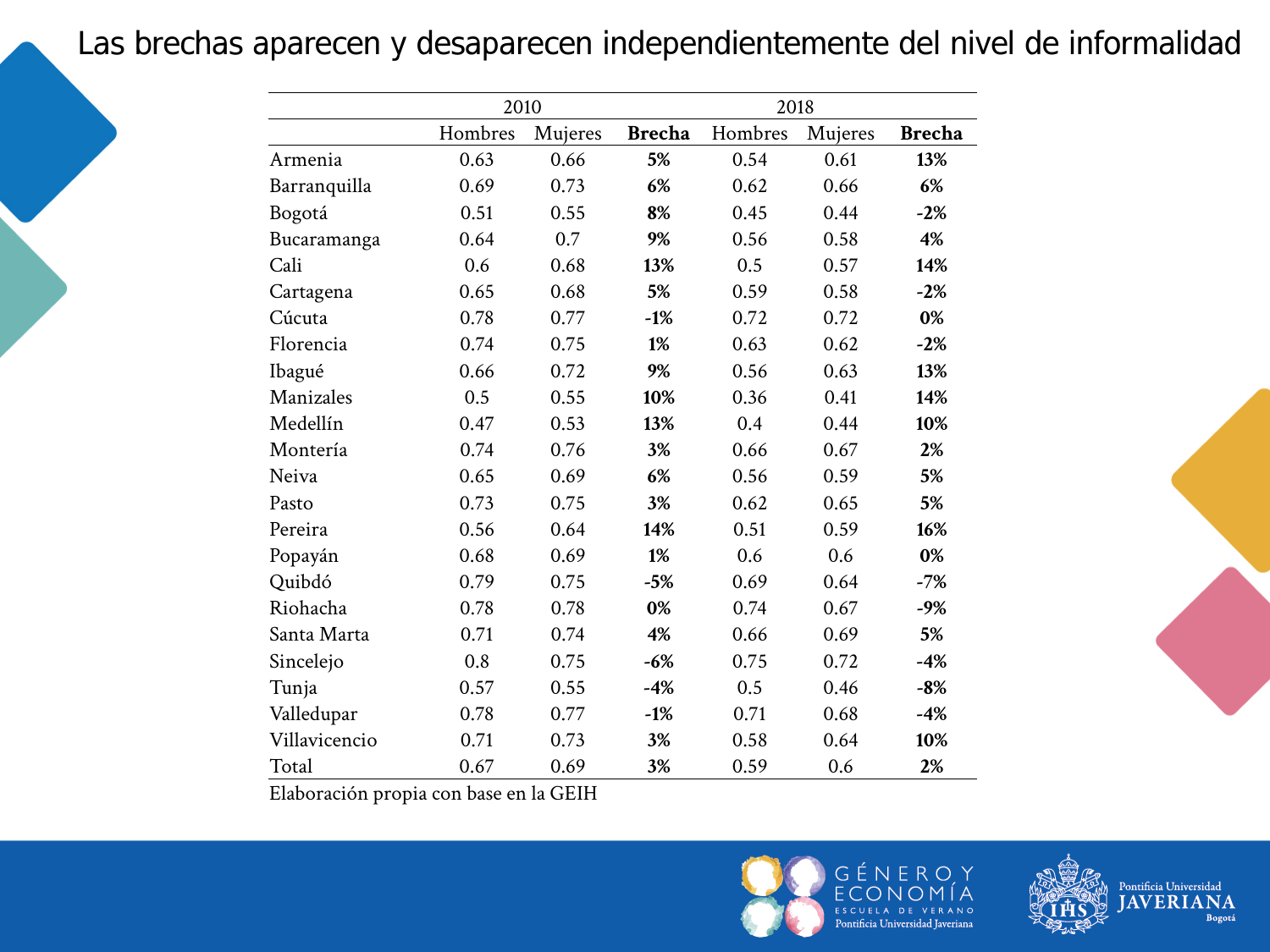

Las brechas aparecen y desaparecen independientemente del nivel de informalidad
|  | 2010 |  |  | 2018 |  |  |
| --- | --- | --- | --- | --- | --- | --- |
|  | Hombres | Mujeres | Brecha | Hombres | Mujeres | Brecha |
| Armenia | 0.63 | 0.66 | 5% | 0.54 | 0.61 | 13% |
| Barranquilla | 0.69 | 0.73 | 6% | 0.62 | 0.66 | 6% |
| Bogotá | 0.51 | 0.55 | 8% | 0.45 | 0.44 | -2% |
| Bucaramanga | 0.64 | 0.7 | 9% | 0.56 | 0.58 | 4% |
| Cali | 0.6 | 0.68 | 13% | 0.5 | 0.57 | 14% |
| Cartagena | 0.65 | 0.68 | 5% | 0.59 | 0.58 | -2% |
| Cúcuta | 0.78 | 0.77 | -1% | 0.72 | 0.72 | 0% |
| Florencia | 0.74 | 0.75 | 1% | 0.63 | 0.62 | -2% |
| Ibagué | 0.66 | 0.72 | 9% | 0.56 | 0.63 | 13% |
| Manizales | 0.5 | 0.55 | 10% | 0.36 | 0.41 | 14% |
| Medellín | 0.47 | 0.53 | 13% | 0.4 | 0.44 | 10% |
| Montería | 0.74 | 0.76 | 3% | 0.66 | 0.67 | 2% |
| Neiva | 0.65 | 0.69 | 6% | 0.56 | 0.59 | 5% |
| Pasto | 0.73 | 0.75 | 3% | 0.62 | 0.65 | 5% |
| Pereira | 0.56 | 0.64 | 14% | 0.51 | 0.59 | 16% |
| Popayán | 0.68 | 0.69 | 1% | 0.6 | 0.6 | 0% |
| Quibdó | 0.79 | 0.75 | -5% | 0.69 | 0.64 | -7% |
| Riohacha | 0.78 | 0.78 | 0% | 0.74 | 0.67 | -9% |
| Santa Marta | 0.71 | 0.74 | 4% | 0.66 | 0.69 | 5% |
| Sincelejo | 0.8 | 0.75 | -6% | 0.75 | 0.72 | -4% |
| Tunja | 0.57 | 0.55 | -4% | 0.5 | 0.46 | -8% |
| Valledupar | 0.78 | 0.77 | -1% | 0.71 | 0.68 | -4% |
| Villavicencio | 0.71 | 0.73 | 3% | 0.58 | 0.64 | 10% |
| Total | 0.67 | 0.69 | 3% | 0.59 | 0.6 | 2% |
| Elaboración propia con base en la GEIH |  |  |  |  |  |  |